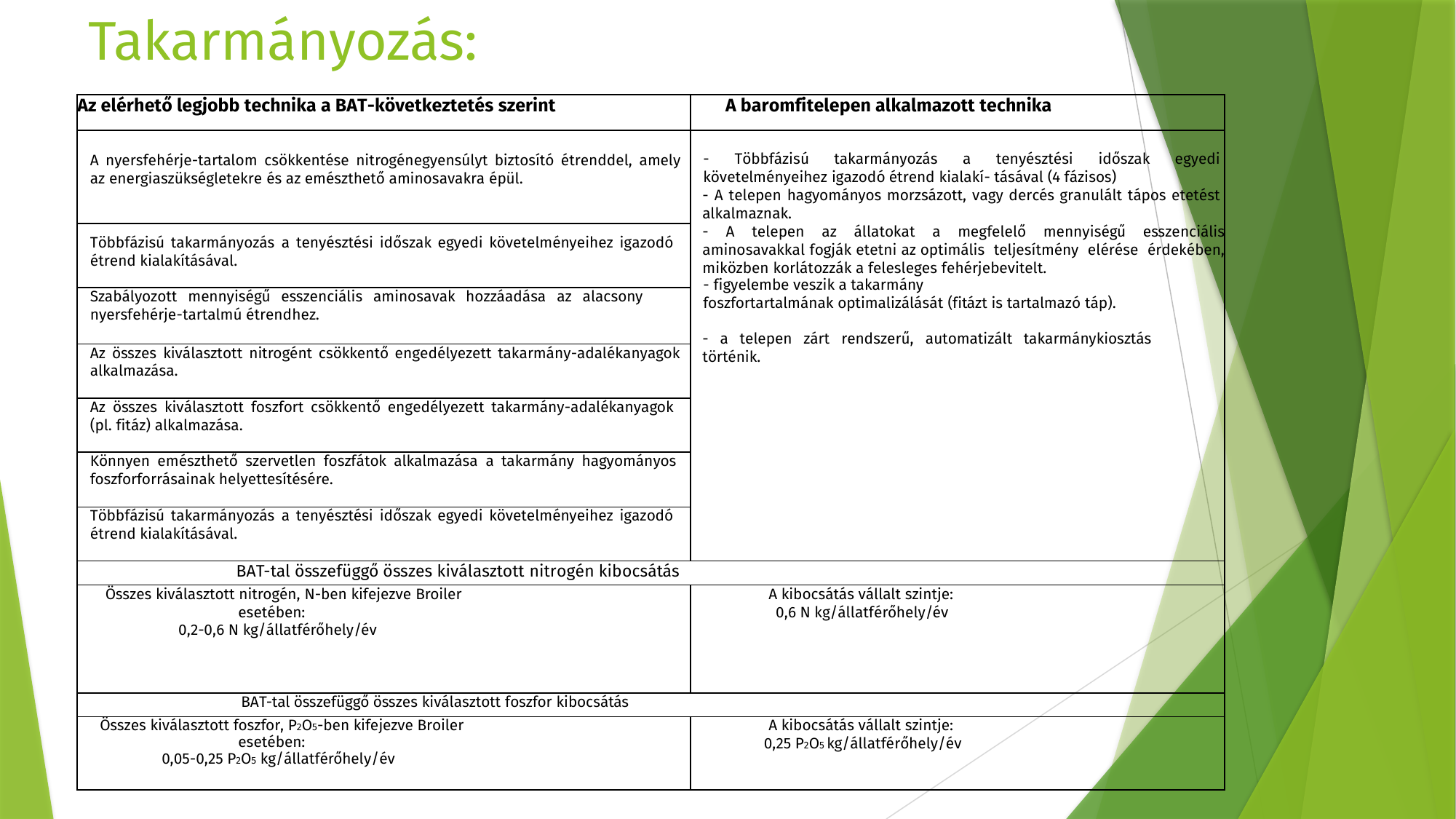

# Takarmányozás:
| Az elérhető legjobb technika a BAT-következtetés szerint | A baromfitelepen alkalmazott technika |
| --- | --- |
| A nyersfehérje-tartalom csökkentése nitrogénegyensúlyt biztosító étrenddel, amely az energiaszükségletekre és az emészthető aminosavakra épül. | - Többfázisú takarmányozás a tenyésztési időszak egyedi követelményeihez igazodó étrend kialakí- tásával (4 fázisos) - A telepen hagyományos morzsázott, vagy dercés granulált tápos etetést alkalmaznak. - A telepen az állatokat a megfelelő mennyiségű esszenciális aminosavakkal fogják etetni az optimális teljesítmény elérése érdekében, miközben korlátozzák a felesleges fehérjebevitelt. - figyelembe veszik a takarmány foszfortartalmának optimalizálását (fitázt is tartalmazó táp).   - a telepen zárt rendszerű, automatizált takarmánykiosztás történik. |
| Többfázisú takarmányozás a tenyésztési időszak egyedi követelményeihez igazodó étrend kialakításával. |  |
| Szabályozott mennyiségű esszenciális aminosavak hozzáadása az alacsony nyersfehérje-tartalmú étrendhez. |  |
| Az összes kiválasztott nitrogént csökkentő engedélyezett takarmány-adalékanyagok alkalmazása. |  |
| Az összes kiválasztott foszfort csökkentő engedélyezett takarmány-adalékanyagok (pl. fitáz) alkalmazása. |  |
| Könnyen emészthető szervetlen foszfátok alkalmazása a takarmány hagyományos foszforforrásainak helyettesítésére. |  |
| Többfázisú takarmányozás a tenyésztési időszak egyedi követelményeihez igazodó étrend kialakításával. |  |
| BAT-tal összefüggő összes kiválasztott nitrogén kibocsátás |  |
| Összes kiválasztott nitrogén, N-ben kifejezve Broiler esetében: 0,2-0,6 N kg/állatférőhely/év | A kibocsátás vállalt szintje: 0,6 N kg/állatférőhely/év |
| BAT-tal összefüggő összes kiválasztott foszfor kibocsátás |  |
| Összes kiválasztott foszfor, P2O5-ben kifejezve Broiler esetében: 0,05-0,25 P2O5 kg/állatférőhely/év | A kibocsátás vállalt szintje: 0,25 P2O5 kg/állatférőhely/év |